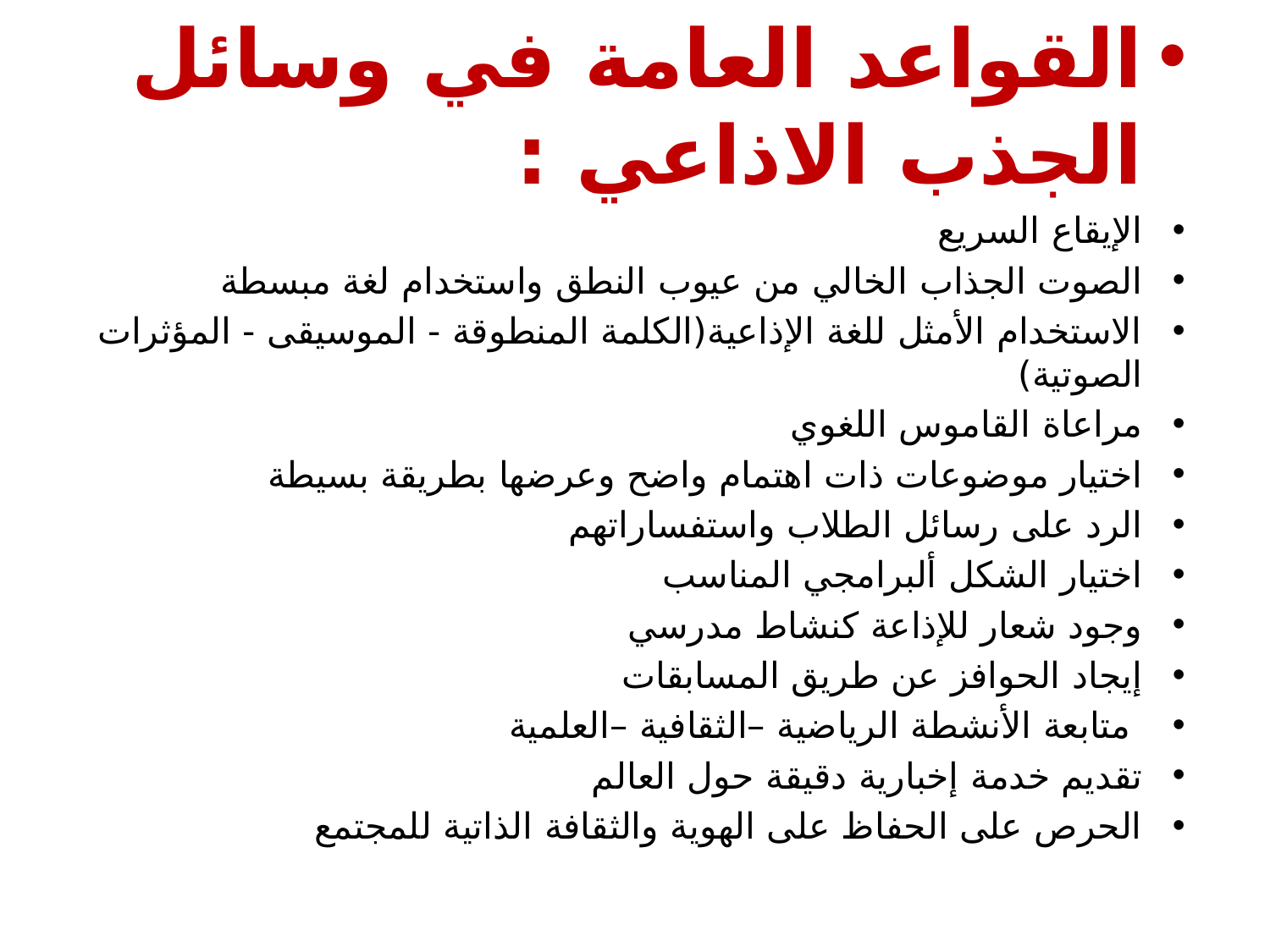

القواعد العامة في وسائل الجذب الاذاعي :
الإيقاع السريع
الصوت الجذاب الخالي من عيوب النطق واستخدام لغة مبسطة
الاستخدام الأمثل للغة الإذاعية(الكلمة المنطوقة - الموسيقى - المؤثرات الصوتية)
مراعاة القاموس اللغوي
اختيار موضوعات ذات اهتمام واضح وعرضها بطريقة بسيطة
الرد على رسائل الطلاب واستفساراتهم
اختيار الشكل ألبرامجي المناسب
وجود شعار للإذاعة كنشاط مدرسي
إيجاد الحوافز عن طريق المسابقات
 متابعة الأنشطة الرياضية –الثقافية –العلمية
تقديم خدمة إخبارية دقيقة حول العالم
الحرص على الحفاظ على الهوية والثقافة الذاتية للمجتمع